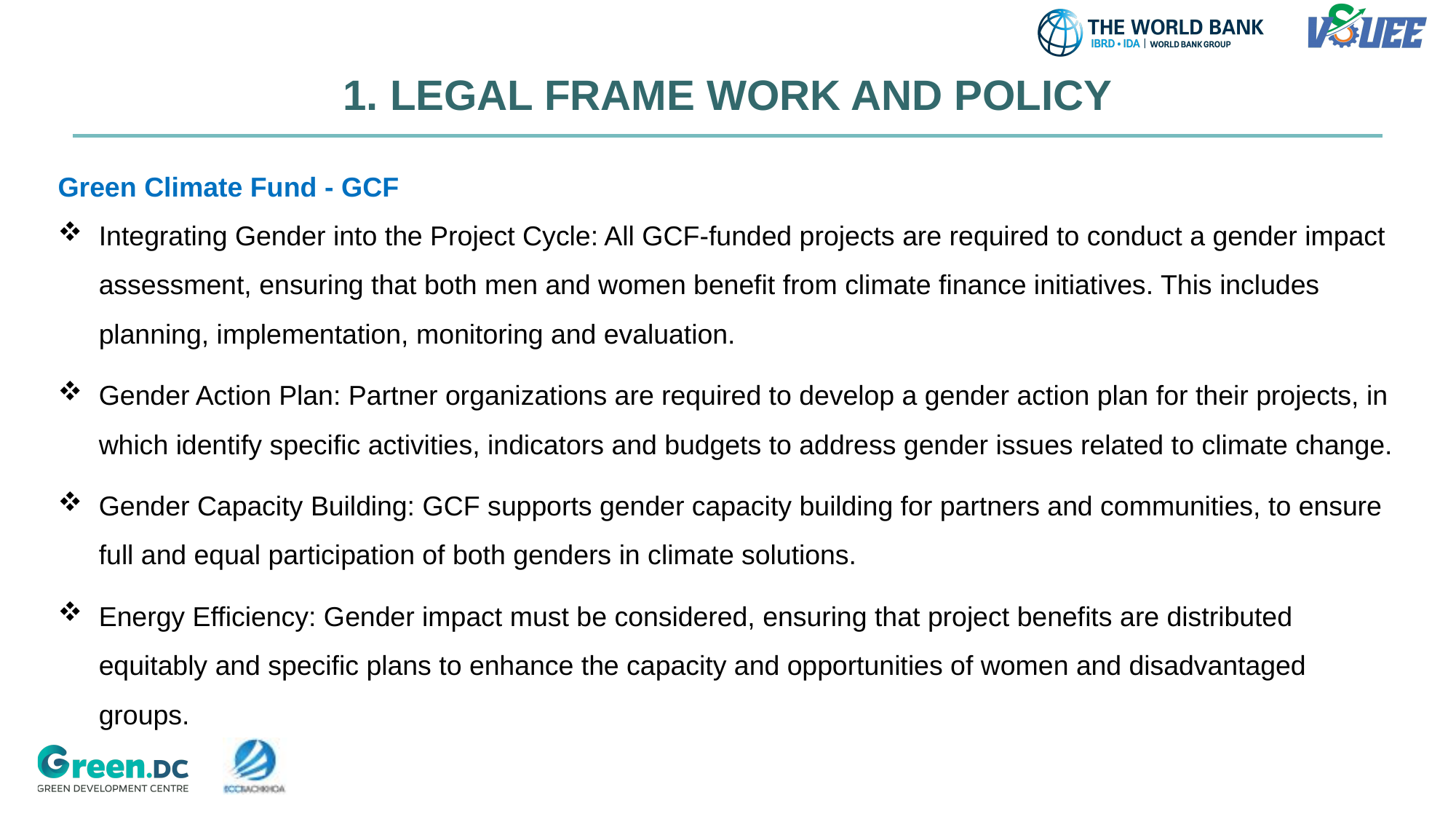

1. LEGAL FRAME WORK AND POLICY

Green Climate Fund - GCF
Integrating Gender into the Project Cycle: All GCF-funded projects are required to conduct a gender impact assessment, ensuring that both men and women benefit from climate finance initiatives. This includes planning, implementation, monitoring and evaluation.
Gender Action Plan: Partner organizations are required to develop a gender action plan for their projects, in which identify specific activities, indicators and budgets to address gender issues related to climate change.
Gender Capacity Building: GCF supports gender capacity building for partners and communities, to ensure full and equal participation of both genders in climate solutions.
Energy Efficiency: Gender impact must be considered, ensuring that project benefits are distributed equitably and specific plans to enhance the capacity and opportunities of women and disadvantaged groups.